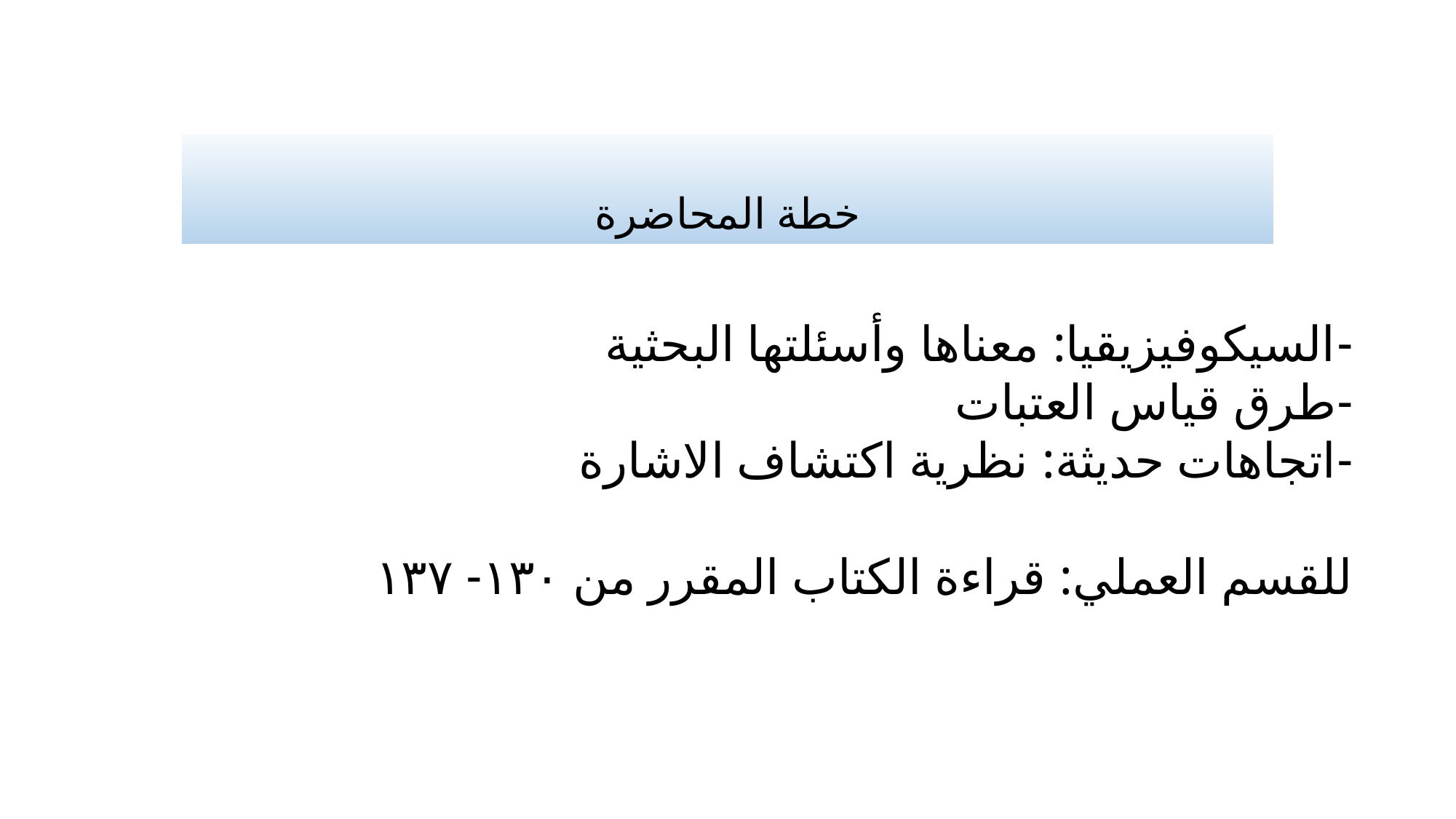

# خطة المحاضرة
-السيكوفيزيقيا: معناها وأسئلتها البحثية
-طرق قياس العتبات
-اتجاهات حديثة: نظرية اكتشاف الاشارة

للقسم العملي: قراءة الكتاب المقرر من ١٣٠- ١٣٧